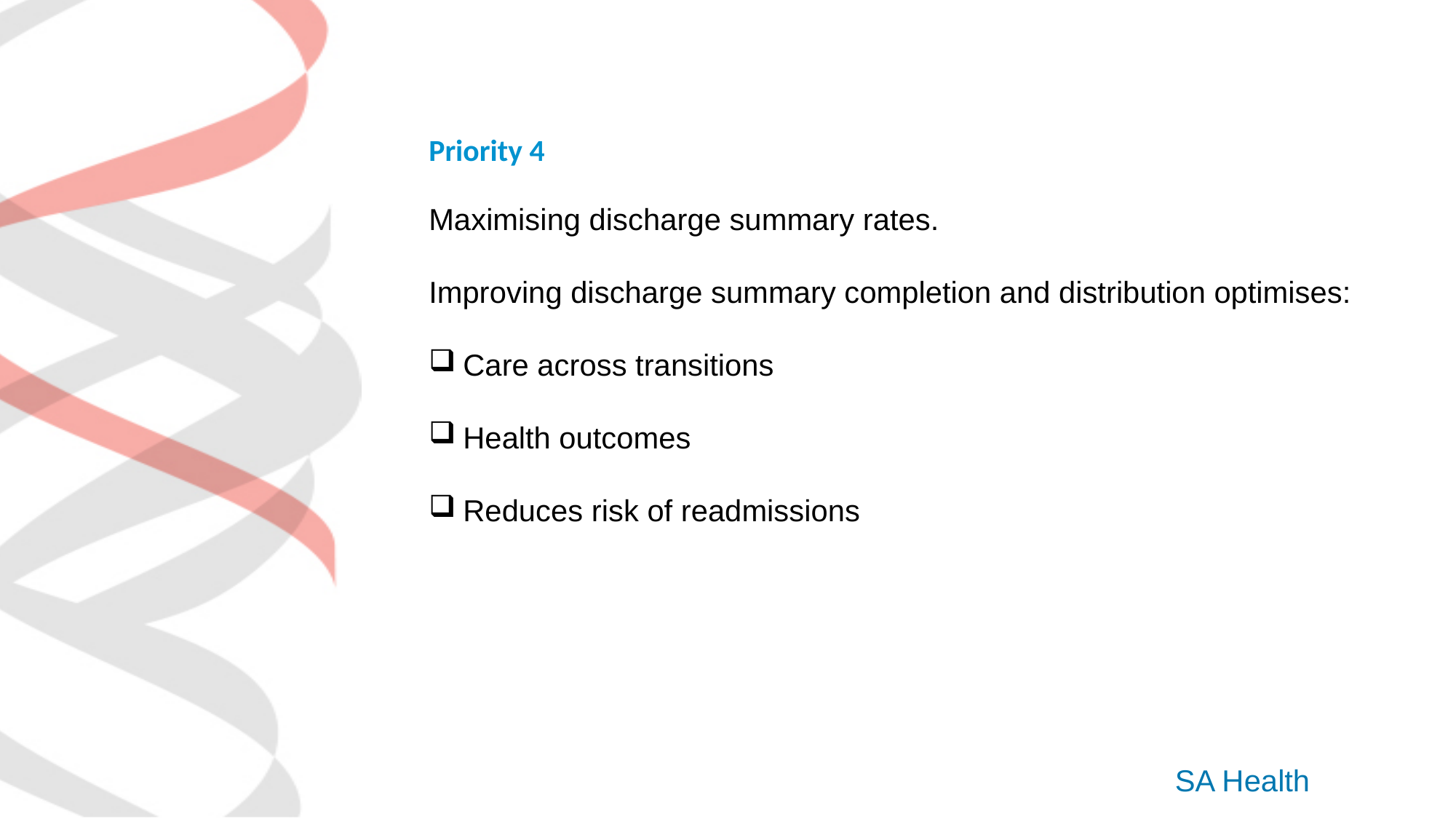

Priority 4

Maximising discharge summary rates.

Improving discharge summary completion and distribution optimises:

Care across transitions

Health outcomes

Reduces risk of readmissions